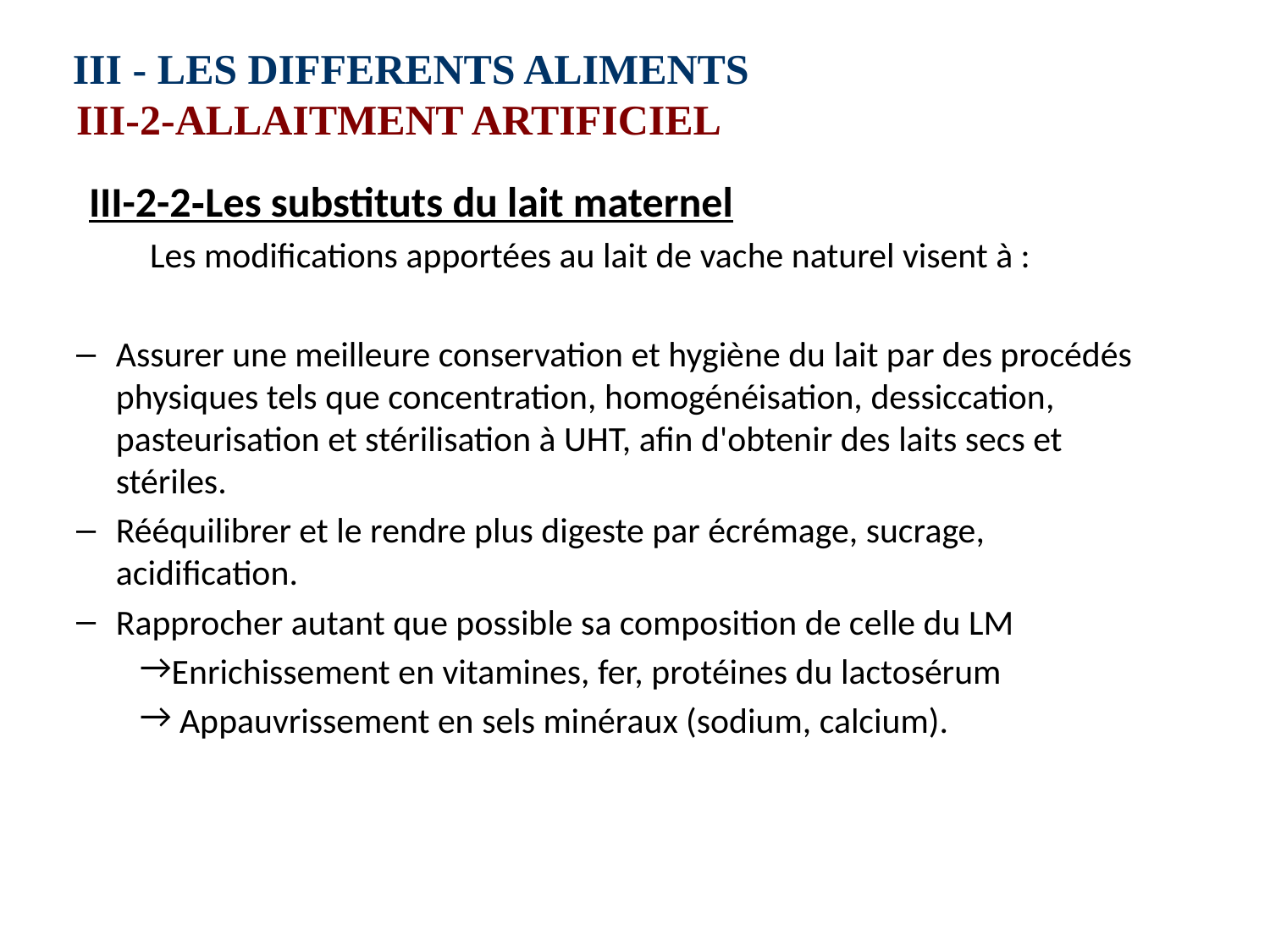

# III ‑ LES DIFFERENTS ALIMENTS III-2‑ALLAITMENT ARTIFICIEL
        III-2-2‑Les substituts du lait maternel
Les modifications apportées au lait de vache naturel visent à :

Assurer une meilleure conservation et hygiène du lait par des procédés physiques tels que concentration, homogénéisation, dessiccation, pasteurisation et stérilisation à UHT, afin d'obtenir des laits secs et stériles.
Rééquilibrer et le rendre plus digeste par écrémage, sucrage, acidification.
Rapprocher autant que possible sa composition de celle du LM
Enrichissement en vitamines, fer, protéines du lactosérum
 Appauvrissement en sels minéraux (sodium, calcium).